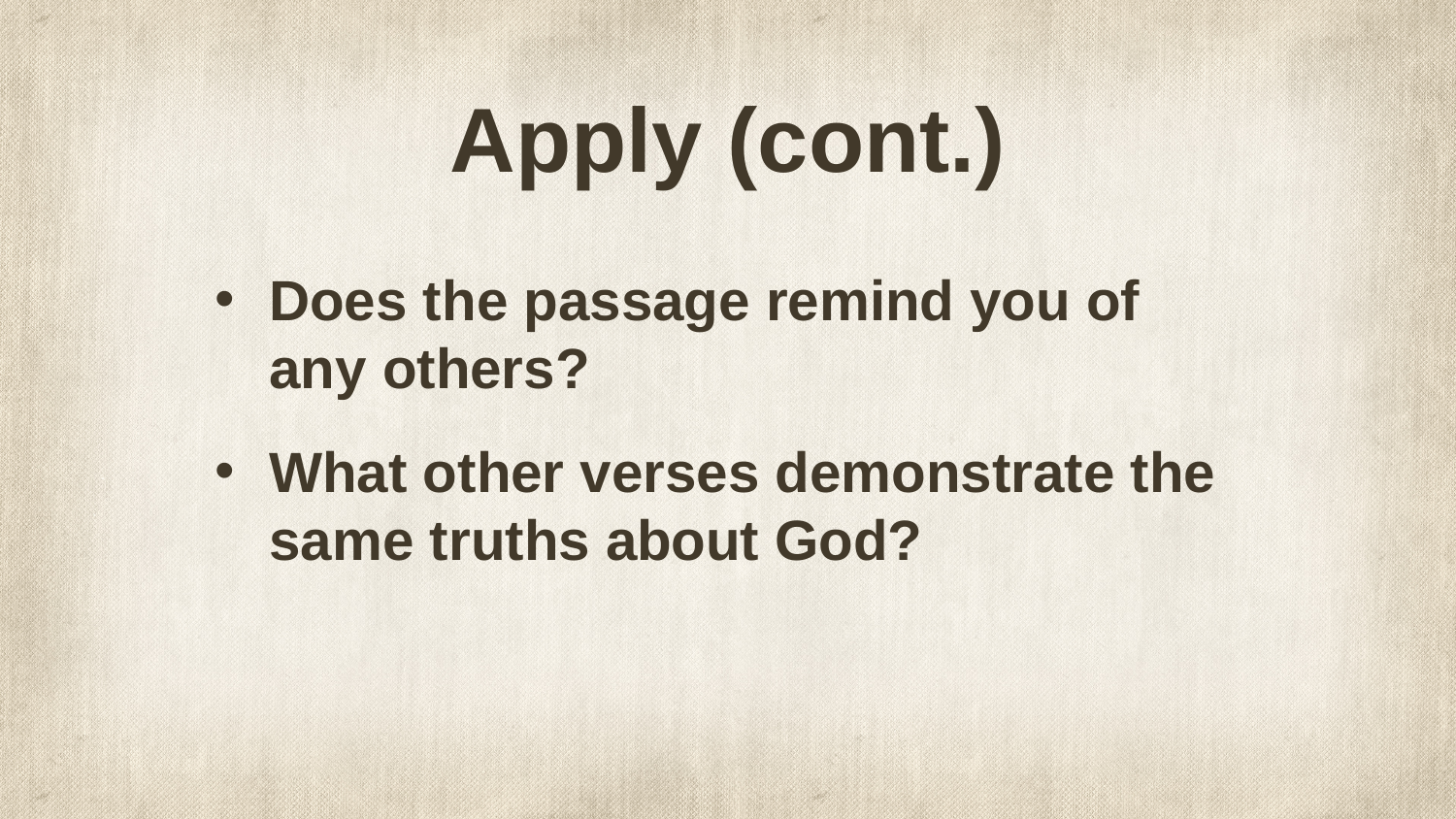

# Apply (cont.)
Does the passage remind you of any others?
What other verses demonstrate the same truths about God?